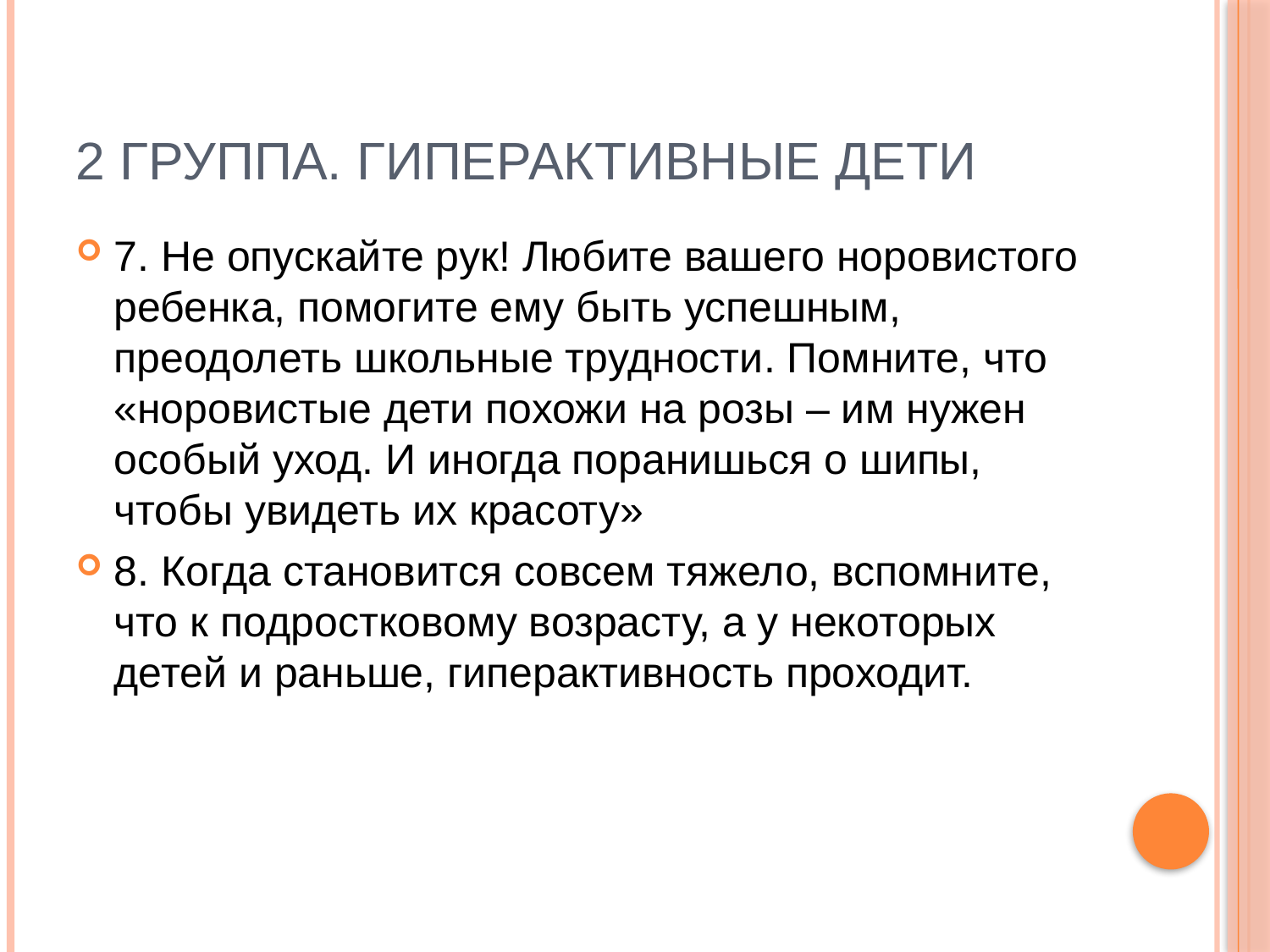

# 2 группа. Гиперактивные дети
7. Не опускайте рук! Любите вашего норовистого ребенка, помогите ему быть успешным, преодолеть школьные трудности. Помните, что «норовистые дети похожи на розы – им нужен особый уход. И иногда поранишься о шипы, чтобы увидеть их красоту»
8. Когда становится совсем тяжело, вспомните, что к подростковому возрасту, а у некоторых детей и раньше, гиперактивность проходит.